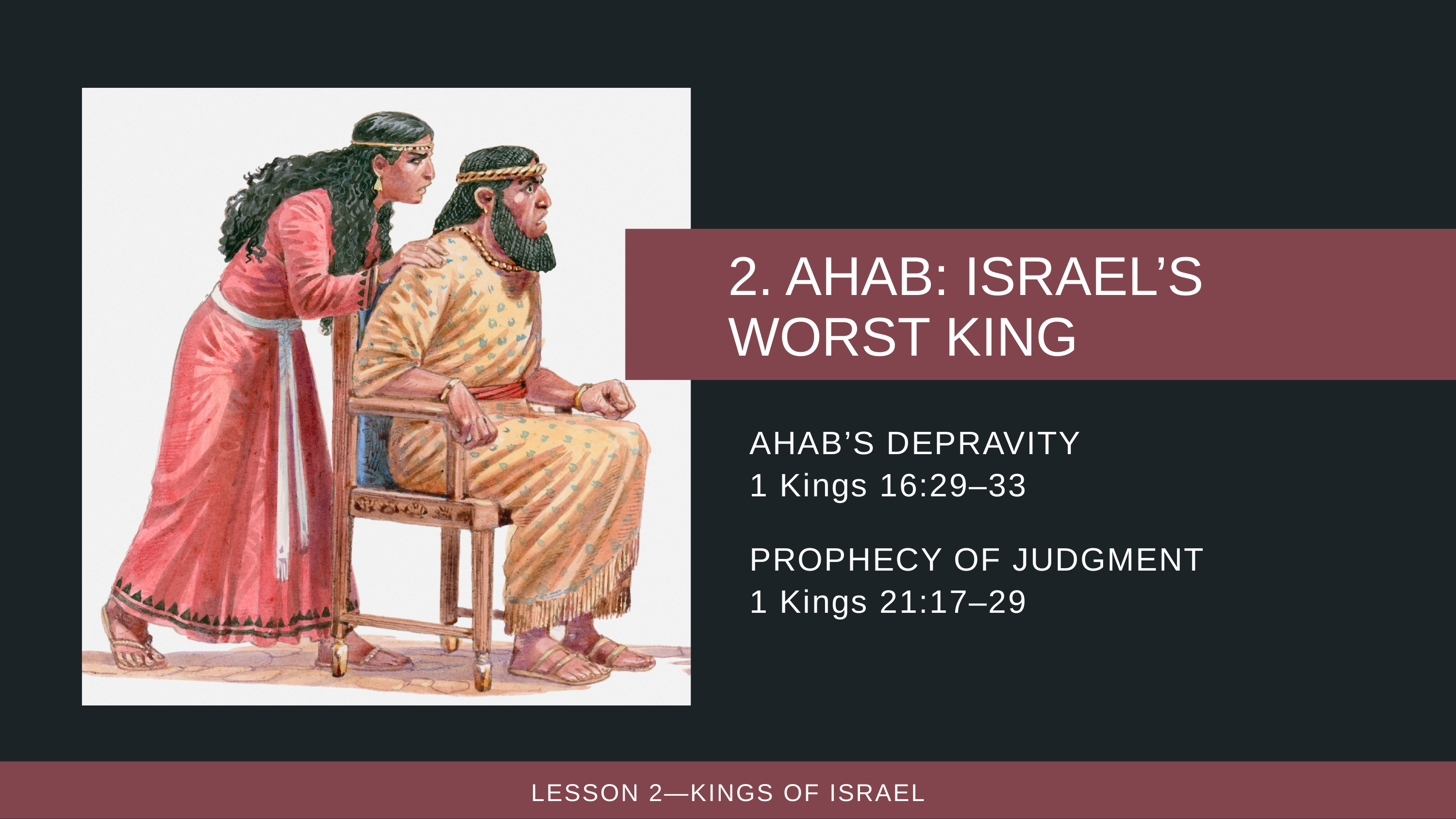

AHAB’S DEPRAVITY
1 Kings 16:29–33
PROPHECY OF JUDGMENT
1 Kings 21:17–29